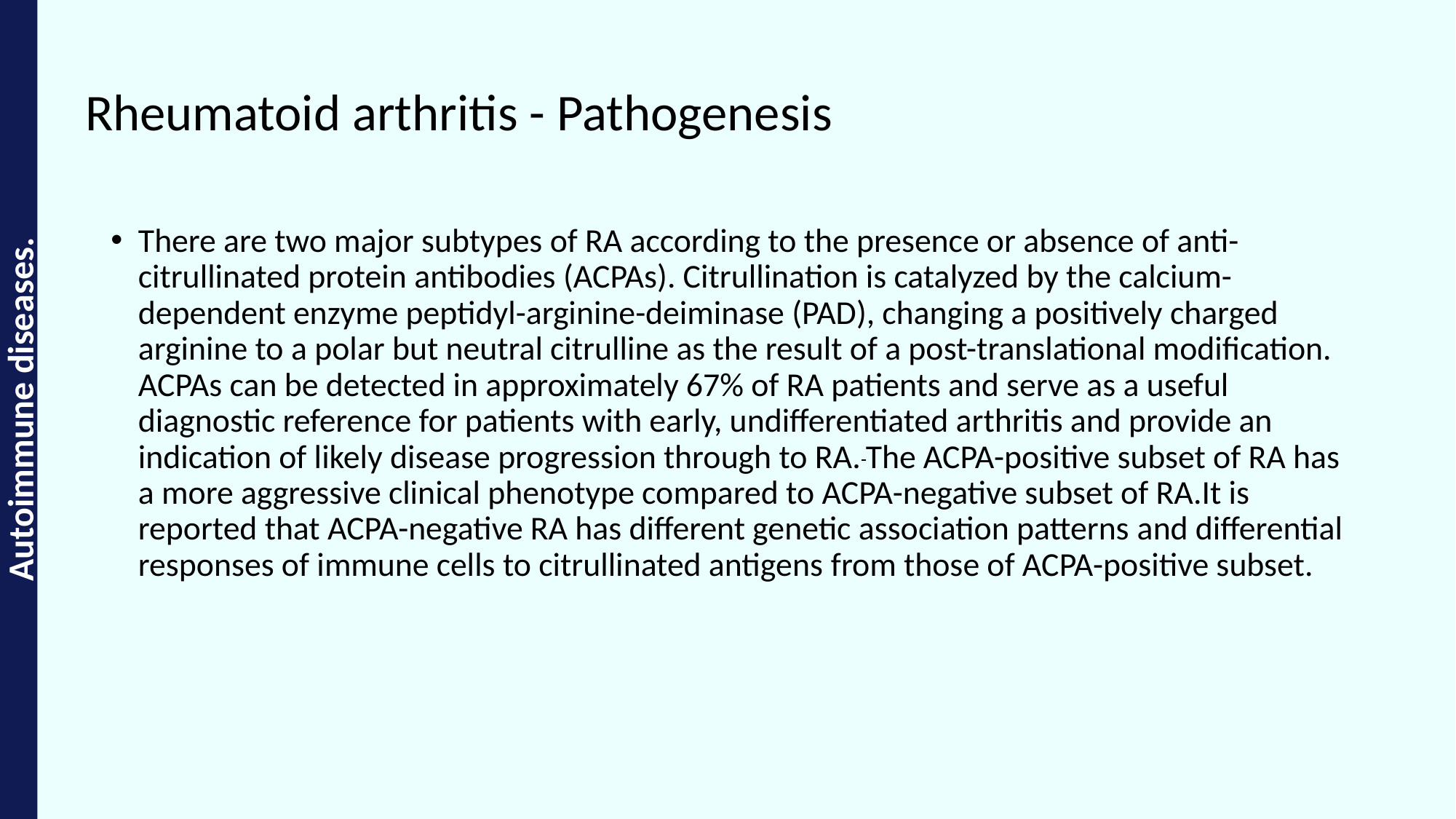

Autoimmune diseases.
Rheumatoid arthritis - Pathogenesis
There are two major subtypes of RA according to the presence or absence of anti-citrullinated protein antibodies (ACPAs). Citrullination is catalyzed by the calcium-dependent enzyme peptidyl-arginine-deiminase (PAD), changing a positively charged arginine to a polar but neutral citrulline as the result of a post-translational modification. ACPAs can be detected in approximately 67% of RA patients and serve as a useful diagnostic reference for patients with early, undifferentiated arthritis and provide an indication of likely disease progression through to RA. The ACPA-positive subset of RA has a more aggressive clinical phenotype compared to ACPA-negative subset of RA.It is reported that ACPA-negative RA has different genetic association patterns and differential responses of immune cells to citrullinated antigens from those of ACPA-positive subset.